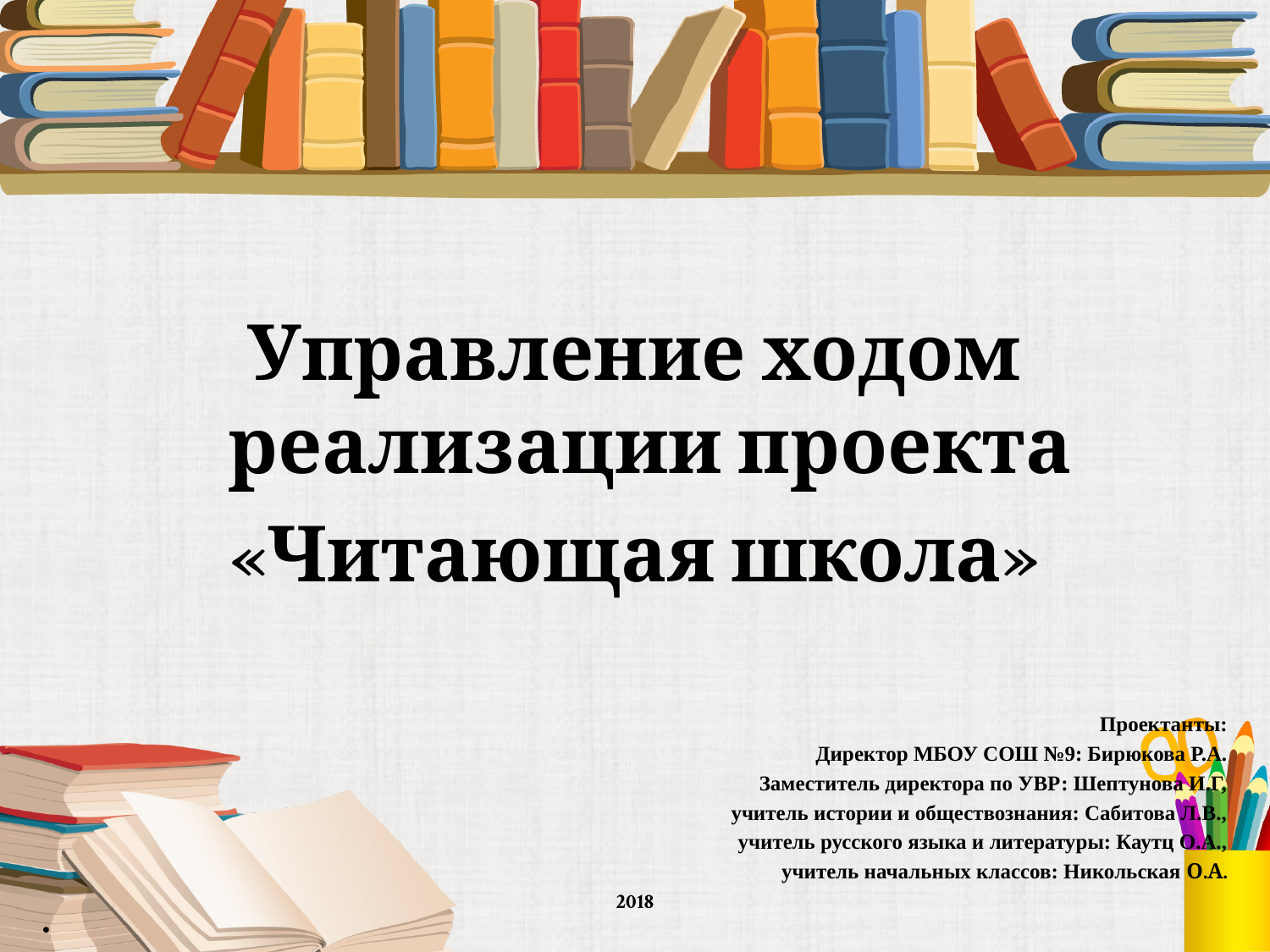

#

Управление ходом реализации проекта
«Читающая школа»

Проектанты:
Директор МБОУ СОШ №9: Бирюкова Р.А.
Заместитель директора по УВР: Шептунова И.Г,
учитель истории и обществознания: Сабитова Л.В.,
учитель русского языка и литературы: Каутц О.А.,
учитель начальных классов: Никольская О.А.
2018